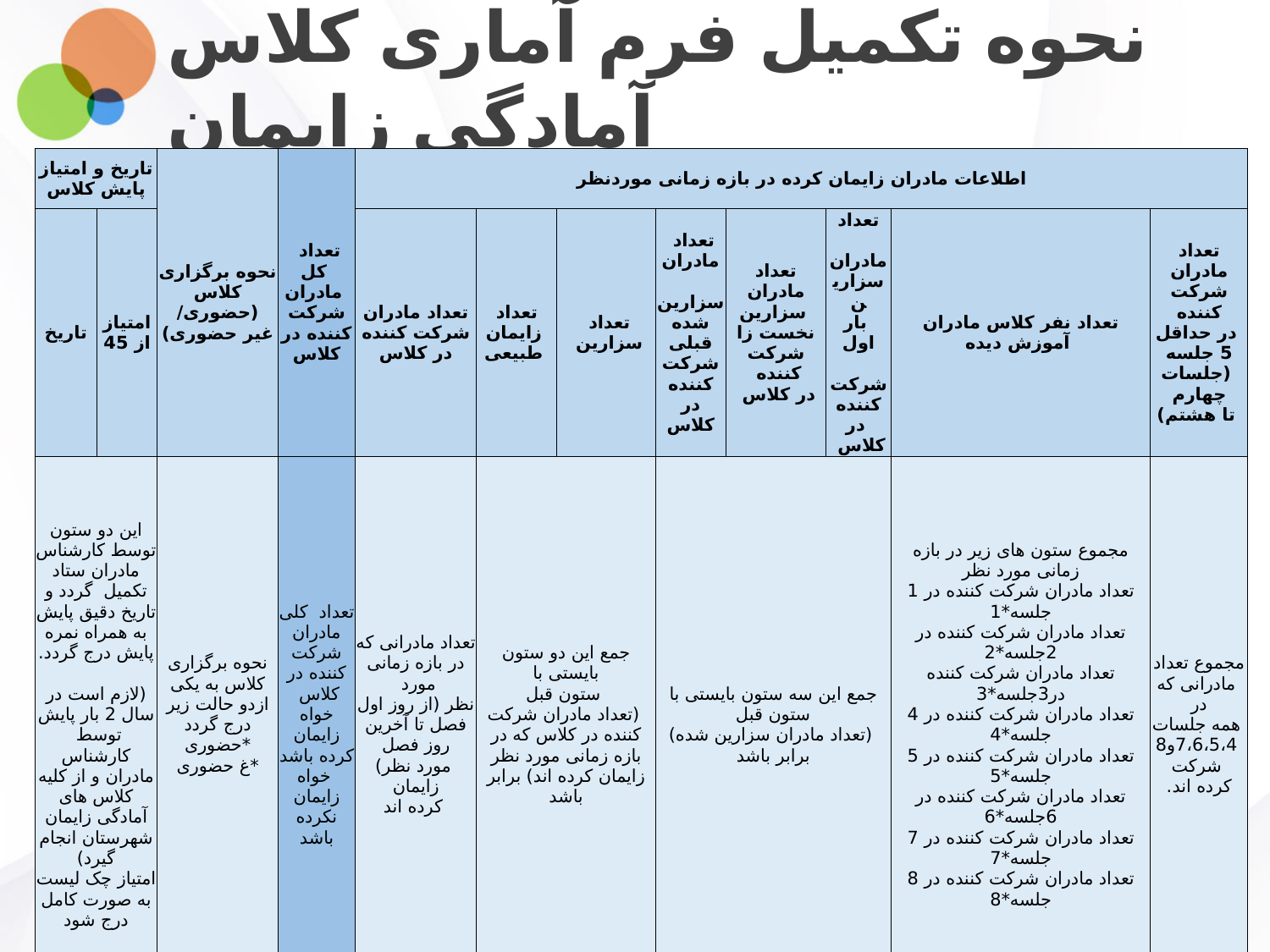

# نحوه تکمیل فرم آماری کلاس آمادگی زایمان
| تاریخ و امتیاز پایش کلاس |  | نحوه برگزاری کلاس (حضوری/ غیر حضوری) | تعداد کل مادران شرکت کننده در کلاس | اطلاعات مادران زایمان کرده در بازه زمانی موردنظر |  |  |  |  |  |  |  |
| --- | --- | --- | --- | --- | --- | --- | --- | --- | --- | --- | --- |
| تاریخ | امتیاز از 45 |  |  | تعداد مادران شرکت کننده در کلاس | تعداد زایمان طبیعی | تعداد سزارین | تعداد مادران سزارین شده قبلی شرکت کننده در کلاس | تعداد مادران سزارین نخست زا شرکت کننده در کلاس | تعداد مادران سزارین بار اول شرکت کننده در کلاس | تعداد نفر کلاس مادران آموزش دیده | تعداد مادران شرکت کننده در حداقل 5 جلسه (جلسات چهارم تا هشتم) |
| این دو ستون توسط کارشناس مادران ستاد تکمیل گردد و تاریخ دقیق پایش به همراه نمره پایش درج گردد. (لازم است در سال 2 بار پایش توسط کارشناس مادران و از کلیه کلاس های آمادگی زایمان شهرستان انجام گیرد) امتیاز چک لیست به صورت کامل درج شود |  | نحوه برگزاری کلاس به یکی ازدو حالت زیر درج گردد \*حضوری \*غ حضوری | تعداد کلی مادران شرکت کننده در کلاس خواه زایمان کرده باشد خواه زایمان نکرده باشد | تعداد مادرانی که در بازه زمانی مورد نظر (از روز اول فصل تا آخرین روز فصل مورد نظر) زایمان کرده اند | جمع این دو ستون بایستی با ستون قبل (تعداد مادران شرکت کننده در کلاس که در بازه زمانی مورد نظر زایمان کرده اند) برابر باشد |  | جمع این سه ستون بایستی با ستون قبل (تعداد مادران سزارین شده) برابر باشد |  |  | مجموع ستون های زیر در بازه زمانی مورد نظر تعداد مادران شرکت کننده در 1 جلسه\*1 تعداد مادران شرکت کننده در 2جلسه\*2 تعداد مادران شرکت کننده در3جلسه\*3 تعداد مادران شرکت کننده در 4 جلسه\*4 تعداد مادران شرکت کننده در 5 جلسه\*5 تعداد مادران شرکت کننده در 6جلسه\*6 تعداد مادران شرکت کننده در 7 جلسه\*7 تعداد مادران شرکت کننده در 8 جلسه\*8 | مجموع تعداد مادرانی که در همه جلسات 7،6،5،4و8 شرکت کرده اند. |